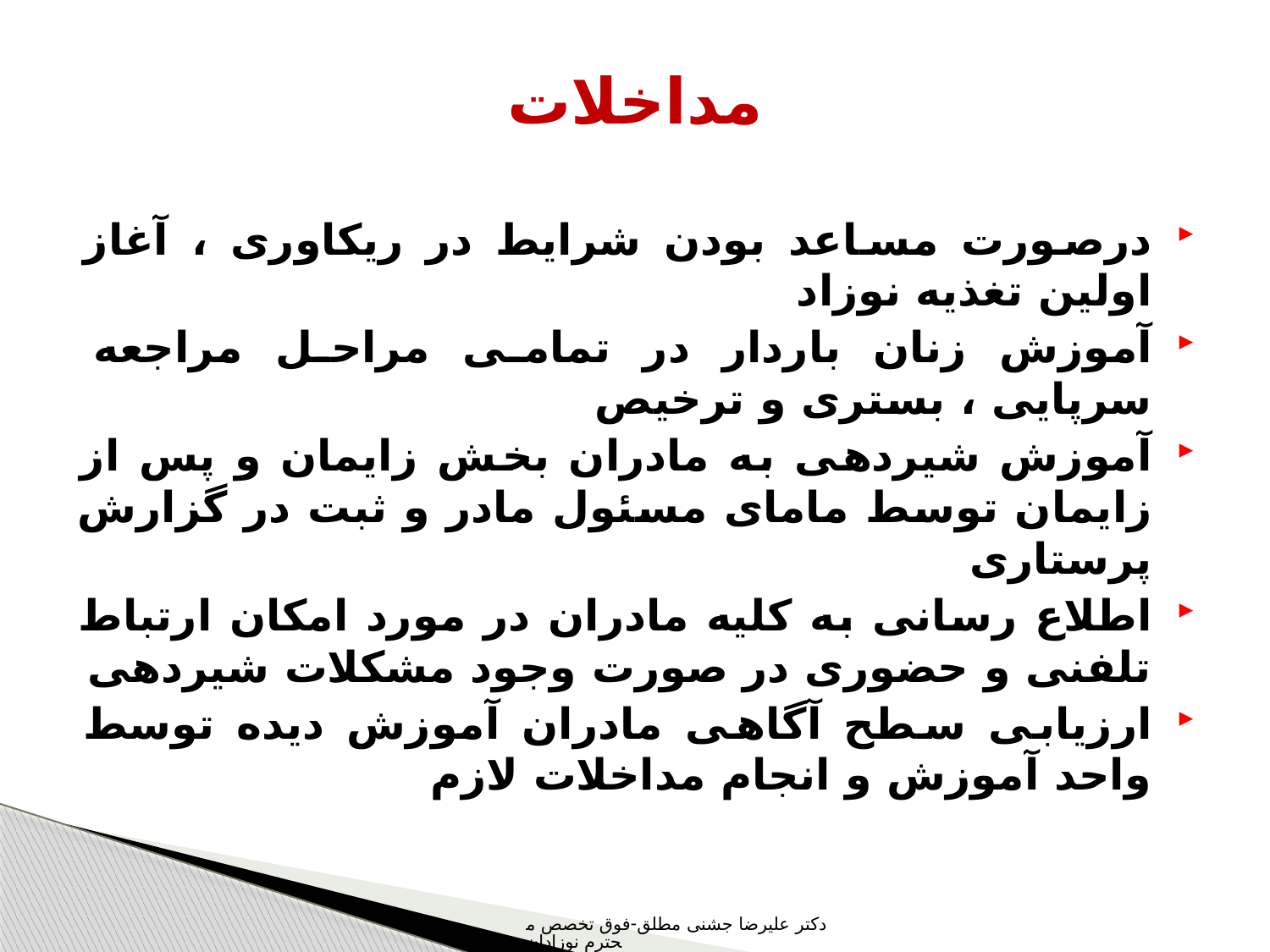

# مداخلات
درصورت مساعد بودن شرایط در ریکاوری ، آغاز اولين تغذيه نوزاد
آموزش زنان باردار در تمامی مراحل مراجعه سرپایی ، بستری و ترخیص
آموزش شیردهی به مادران بخش زایمان و پس از زایمان توسط مامای مسئول مادر و ثبت در گزارش پرستاری
اطلاع رسانی به کلیه مادران در مورد امکان ارتباط تلفنی و حضوری در صورت وجود مشکلات شیردهی
ارزیابی سطح آگاهی مادران آموزش دیده توسط واحد آموزش و انجام مداخلات لازم
دکتر علیرضا جشنی مطلق-فوق تخصص محترم نوزادان